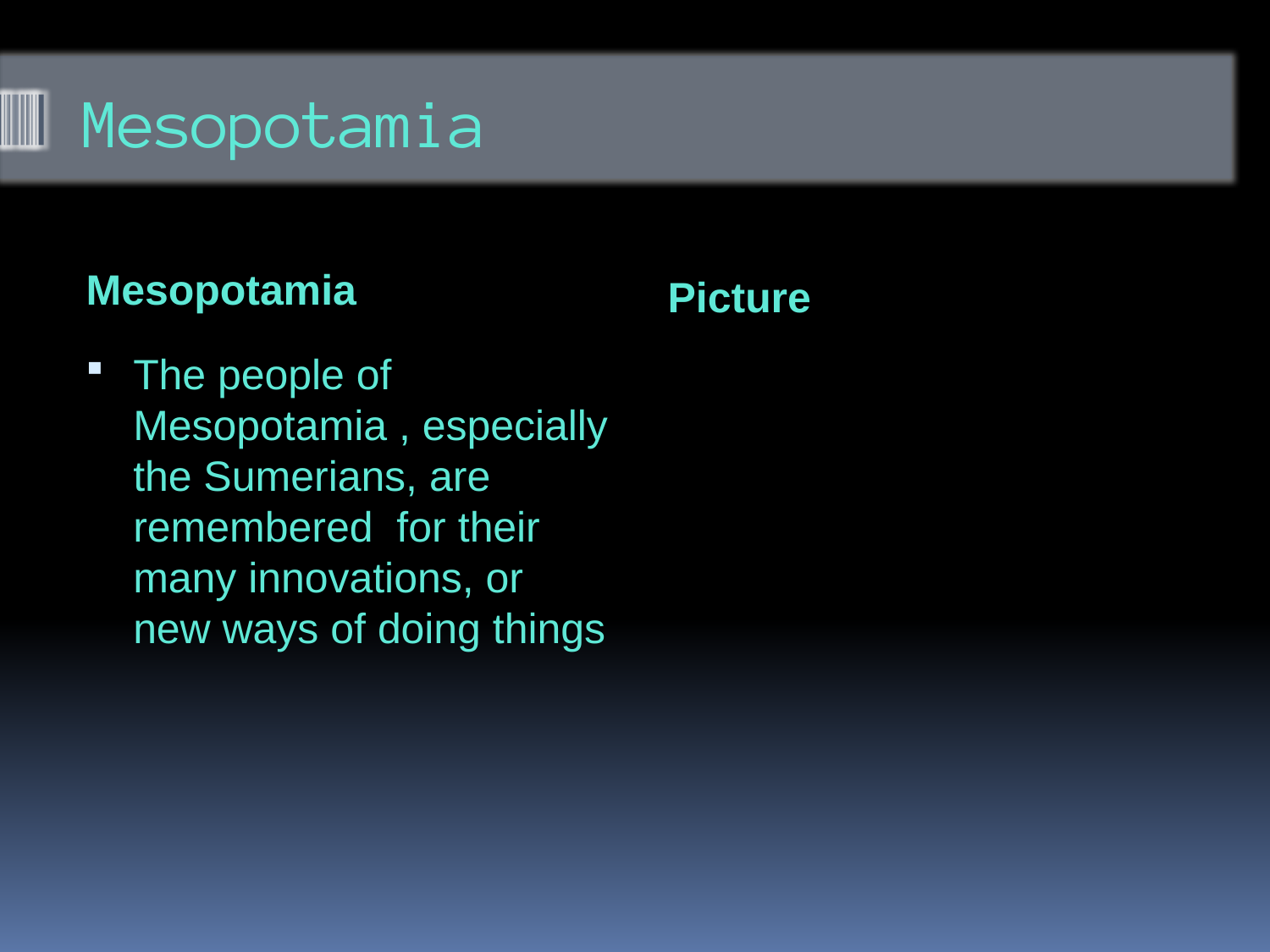

# Mesopotamia
Mesopotamia
Picture
The people of  Mesopotamia , especially the Sumerians, are remembered  for their many innovations, or new ways of doing things